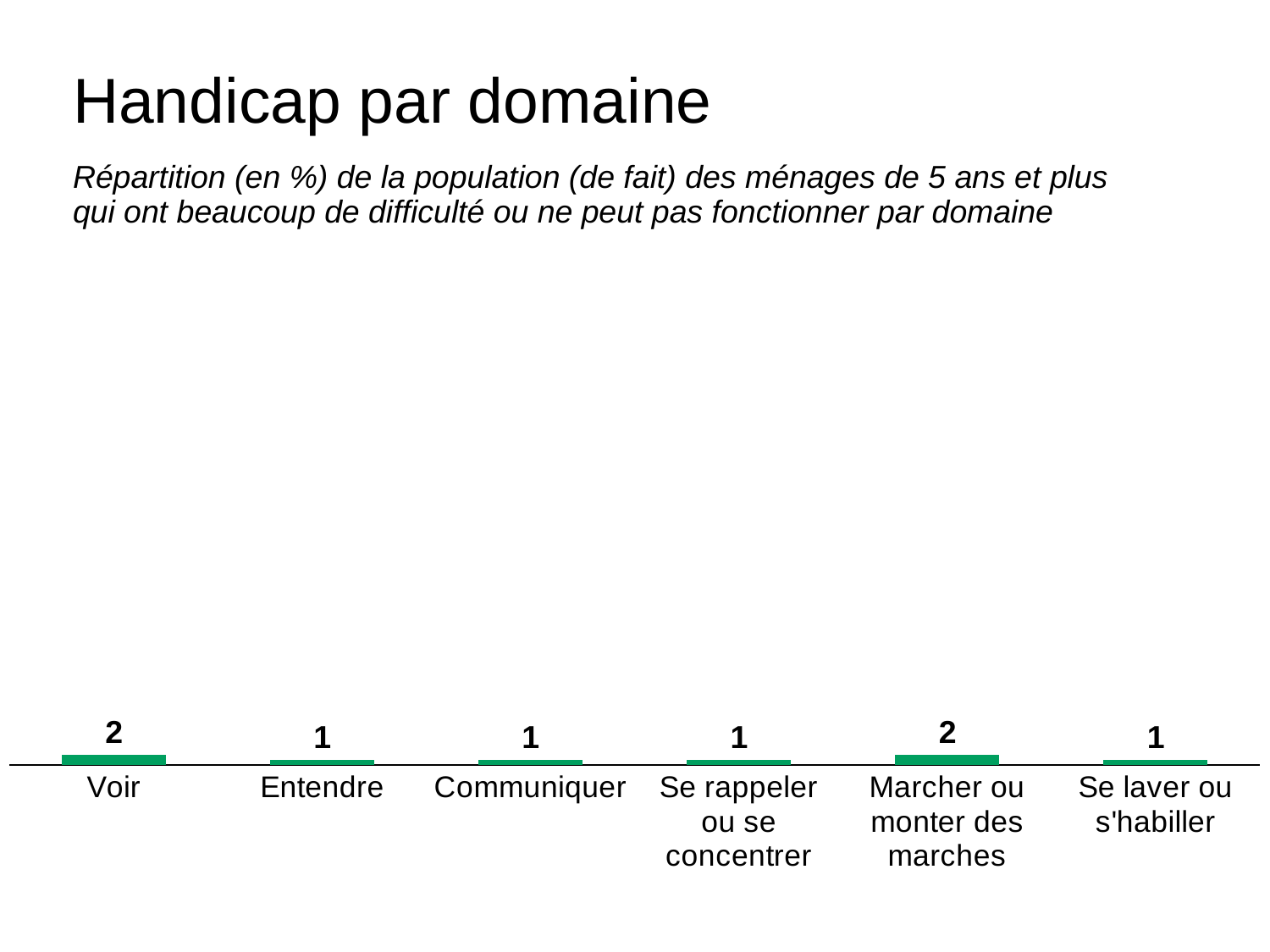

# Handicap par domaine
Répartition (en %) de la population (de fait) des ménages de 5 ans et plus qui ont beaucoup de difficulté ou ne peut pas fonctionner par domaine

### Chart

| Category | Women |
|---|---|
| Voir | 2.0 |
| Entendre | 1.0 |
| Communiquer | 1.0 |
| Se rappeler ou se concentrer | 1.0 |
| Marcher ou monter des marches | 2.0 |
| Se laver ou s'habiller | 1.0 |